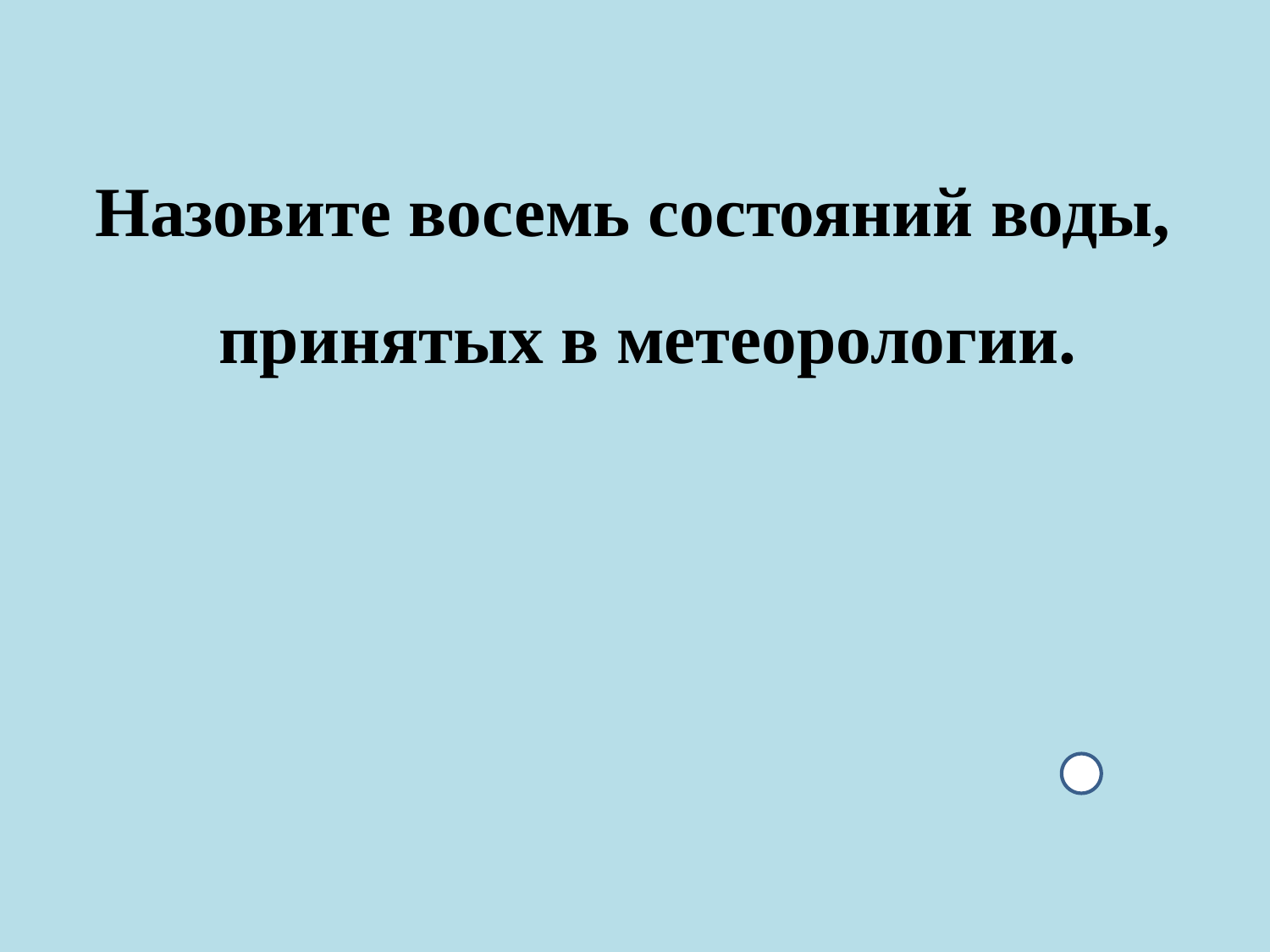

#

Назовите восемь состояний воды, принятых в метеорологии.